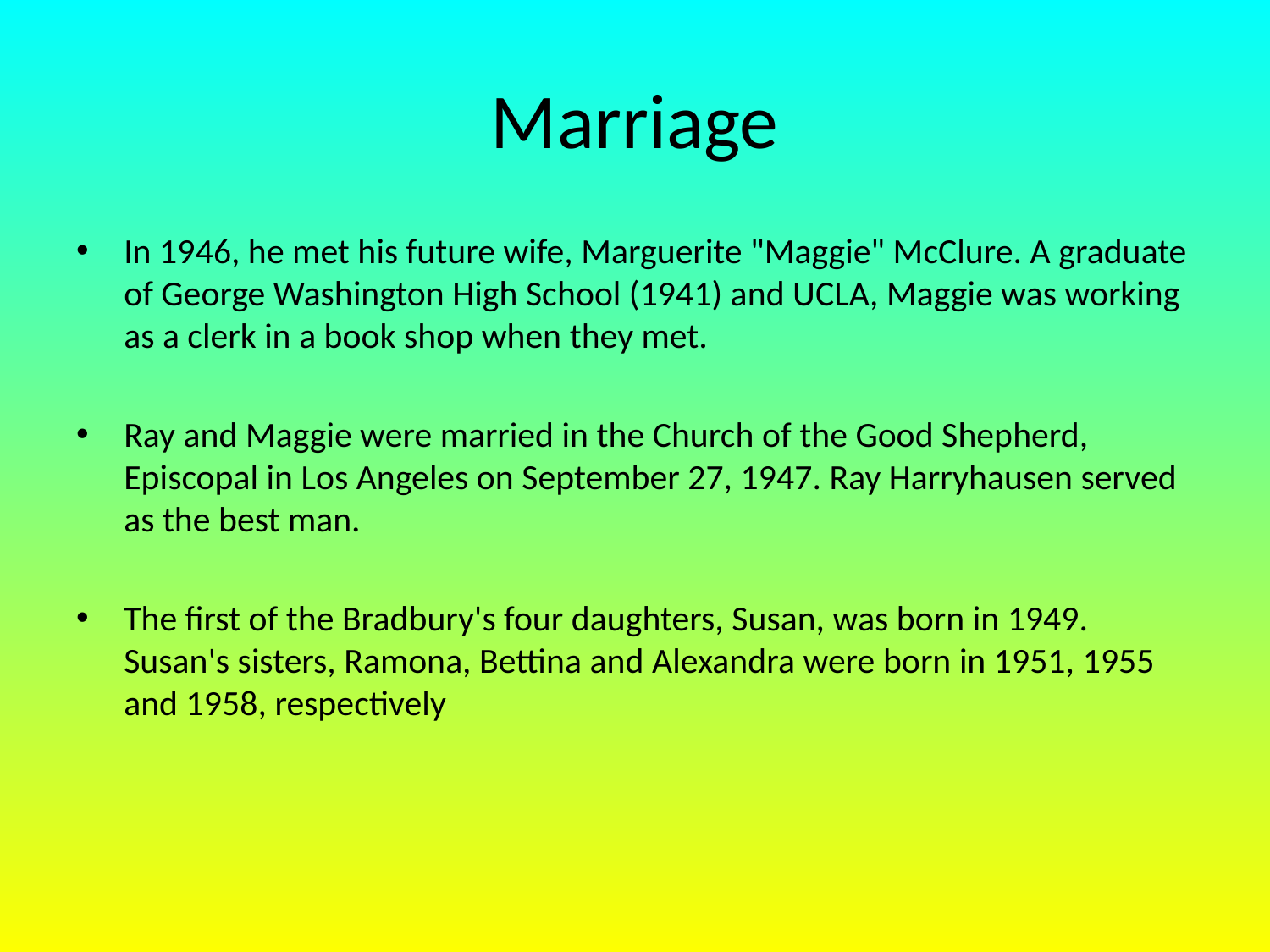

# Marriage
In 1946, he met his future wife, Marguerite "Maggie" McClure. A graduate of George Washington High School (1941) and UCLA, Maggie was working as a clerk in a book shop when they met.

Ray and Maggie were married in the Church of the Good Shepherd, Episcopal in Los Angeles on September 27, 1947. Ray Harryhausen served as the best man.

The first of the Bradbury's four daughters, Susan, was born in 1949. Susan's sisters, Ramona, Bettina and Alexandra were born in 1951, 1955 and 1958, respectively